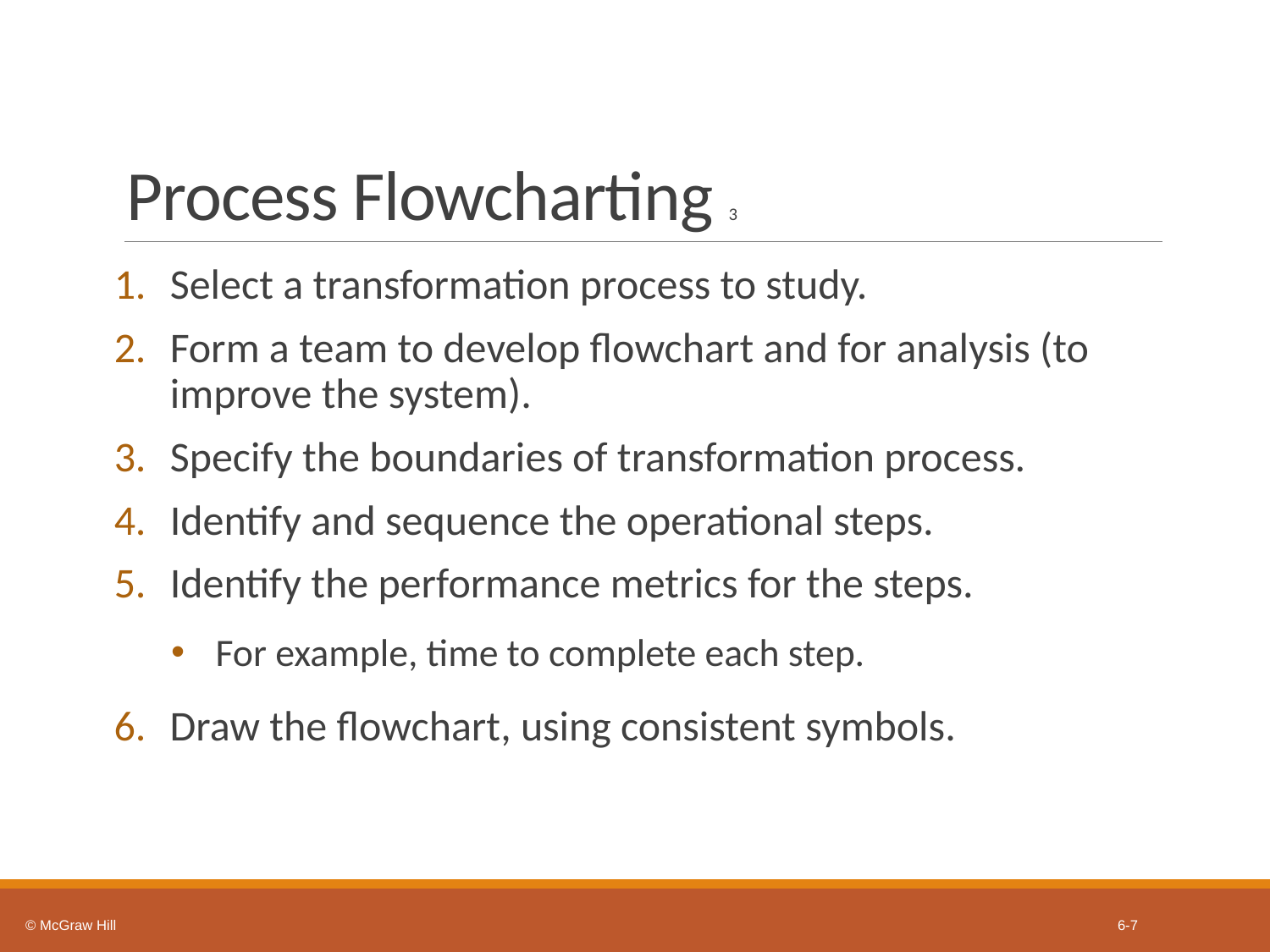

# Process Flowcharting 3
Select a transformation process to study.
Form a team to develop flowchart and for analysis (to improve the system).
Specify the boundaries of transformation process.
Identify and sequence the operational steps.
Identify the performance metrics for the steps.
For example, time to complete each step.
Draw the flowchart, using consistent symbols.